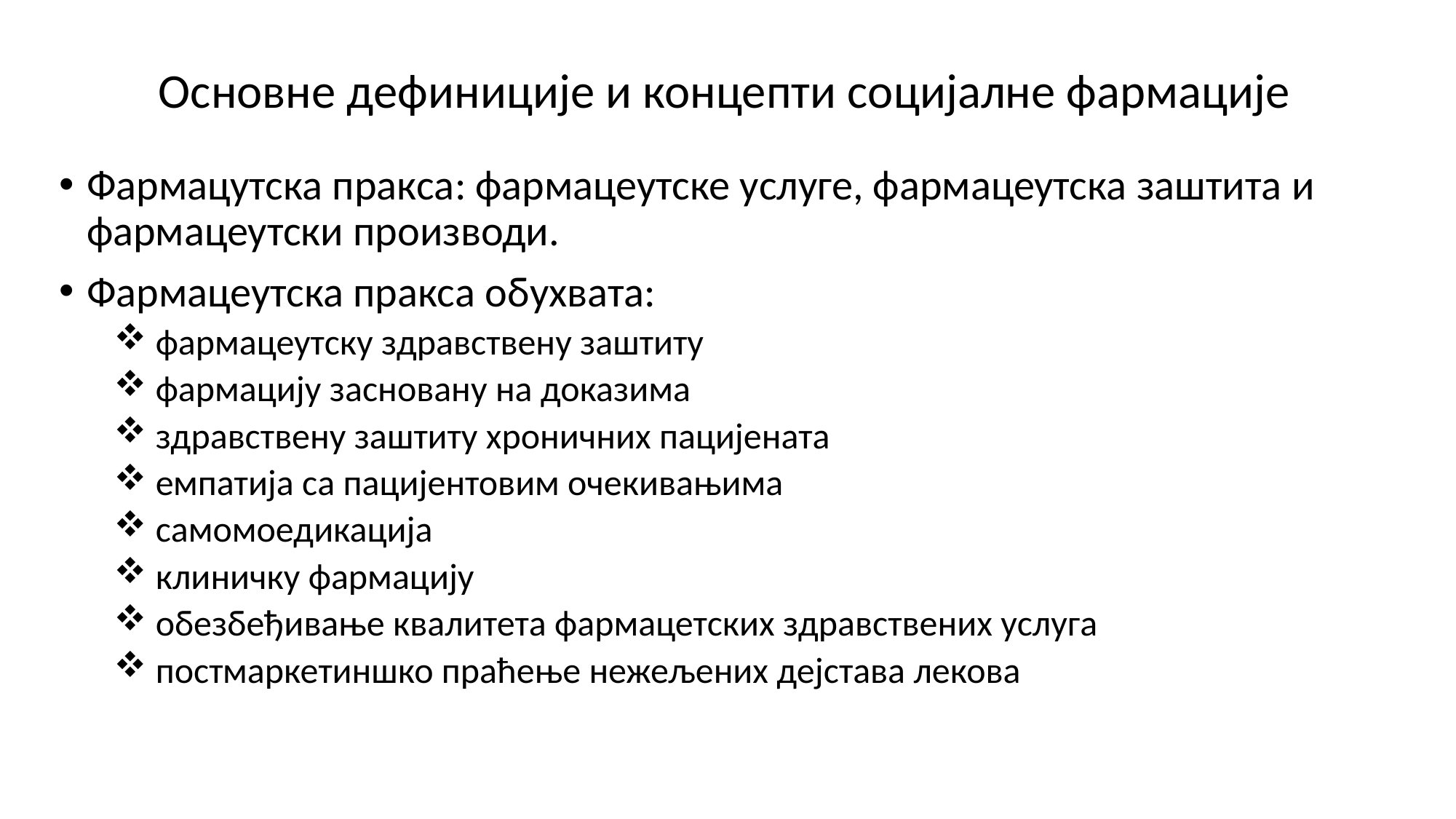

# Основне дефиниције и концепти социјалне фармације
Фармацутска пракса: фармацеутске услуге, фармацеутска заштита и фармацеутски производи.
Фармацеутска пракса обухвата:
 фармацеутску здравствену заштиту
 фармацију засновану на доказима
 здравствену заштиту хроничних пацијената
 емпатија са пацијентовим очекивањима
 самомоедикација
 клиничку фармацију
 обезбеђивање квалитета фармацетских здравствених услуга
 постмаркетиншко праћење нежељених дејстава лекова